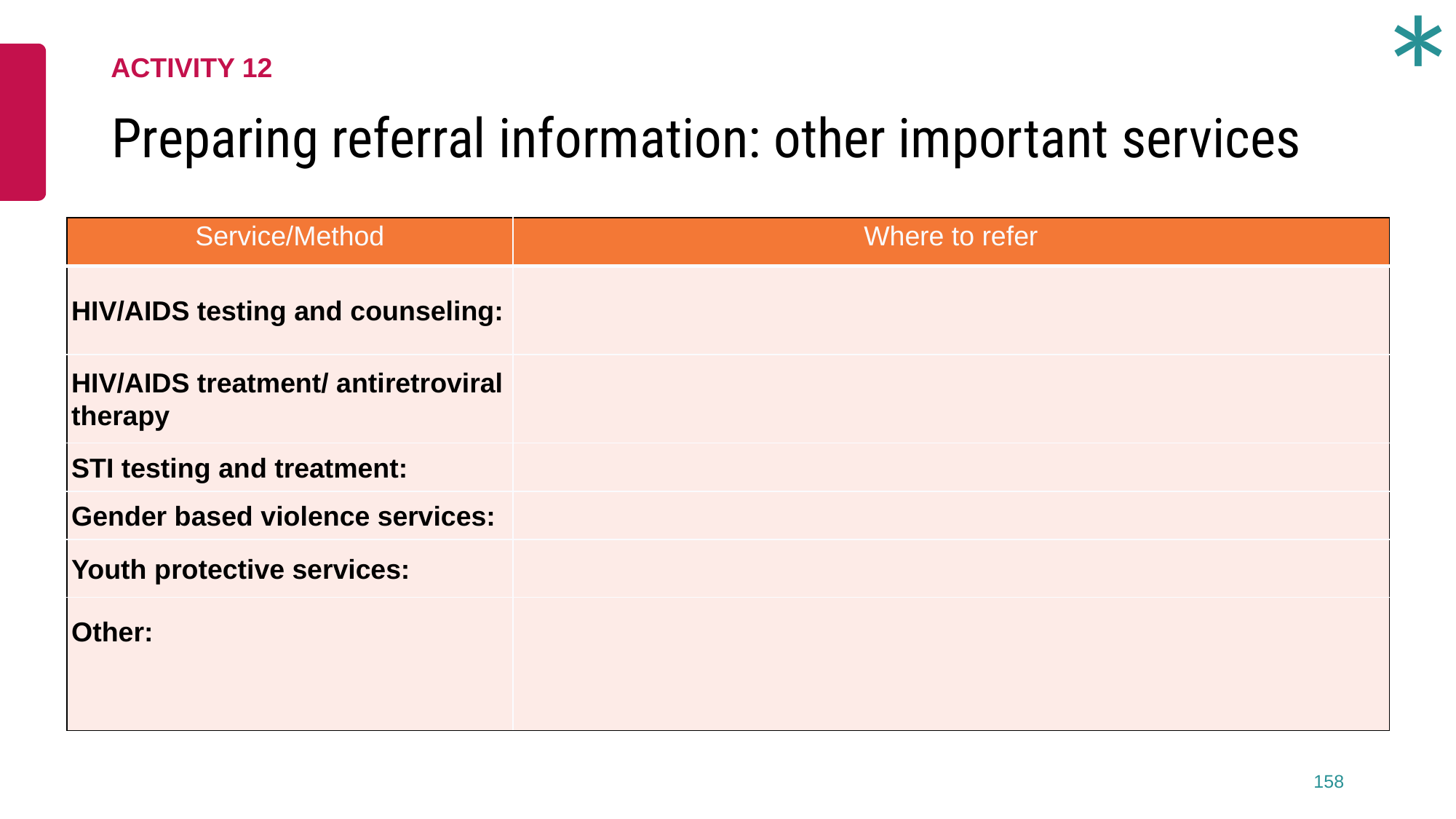

*
ACTIVITY 12
# Preparing referral information: other important services
| Service/Method | Where to refer |
| --- | --- |
| HIV/AIDS testing and counseling: |  |
| HIV/AIDS treatment/ antiretroviral therapy |  |
| STI testing and treatment: |  |
| Gender based violence services: |  |
| Youth protective services: |  |
| Other: |  |
158